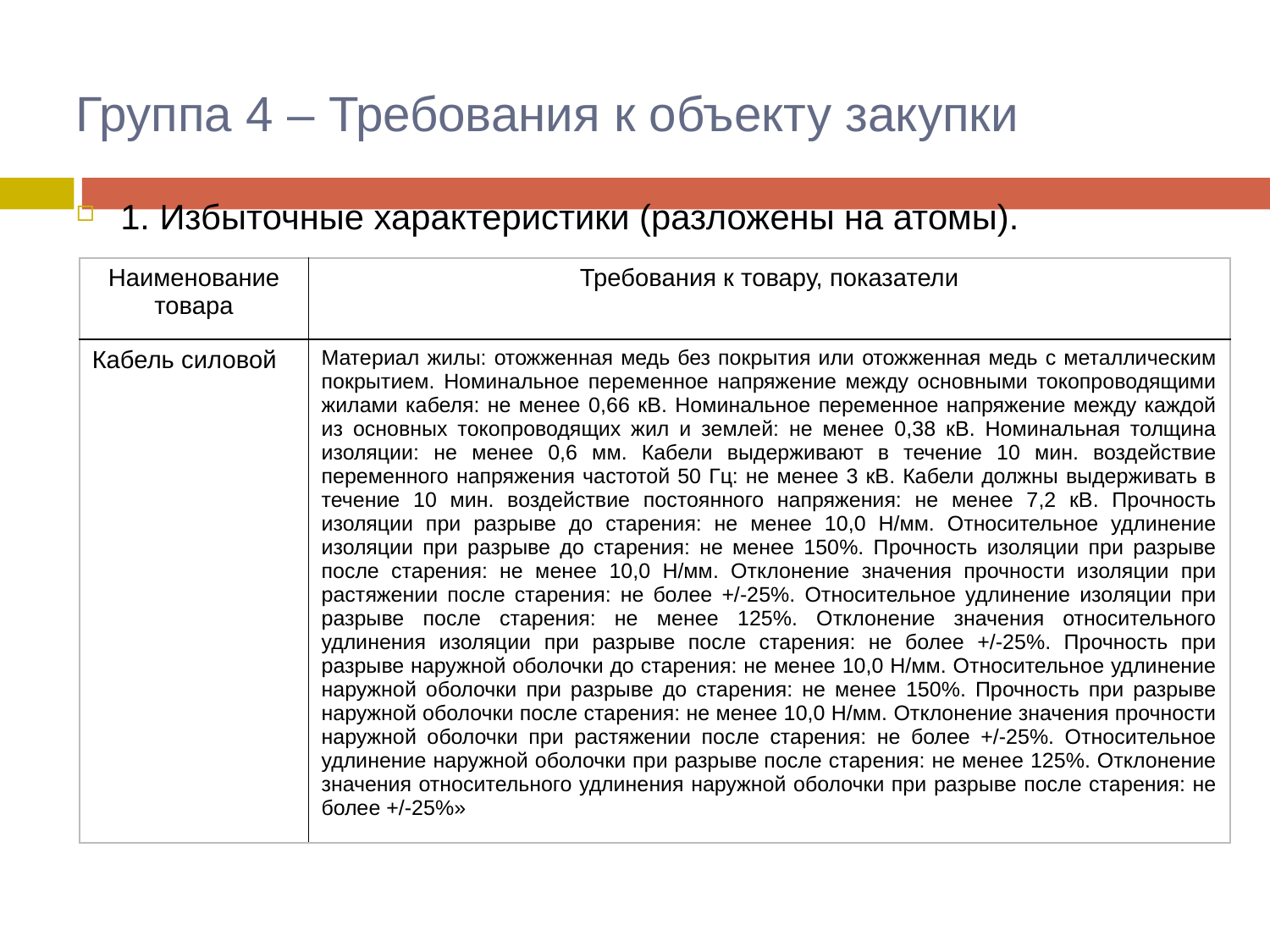

# Группа 4 – Требования к объекту закупки

1. Избыточные характеристики (разложены на атомы).

| Наименование товара | Требования к товару, показатели |
| --- | --- |
| Кабель силовой | Материал жилы: отожженная медь без покрытия или отожженная медь с металлическим покрытием. Номинальное переменное напряжение между основными токопроводящими жилами кабеля: не менее 0,66 кВ. Номинальное переменное напряжение между каждой из основных токопроводящих жил и землей: не менее 0,38 кВ. Номинальная толщина изоляции: не менее 0,6 мм. Кабели выдерживают в течение 10 мин. воздействие переменного напряжения частотой 50 Гц: не менее 3 кВ. Кабели должны выдерживать в течение 10 мин. воздействие постоянного напряжения: не менее 7,2 кВ. Прочность изоляции при разрыве до старения: не менее 10,0 Н/мм. Относительное удлинение изоляции при разрыве до старения: не менее 150%. Прочность изоляции при разрыве после старения: не менее 10,0 Н/мм. Отклонение значения прочности изоляции при растяжении после старения: не более +/-25%. Относительное удлинение изоляции при разрыве после старения: не менее 125%. Отклонение значения относительного удлинения изоляции при разрыве после старения: не более +/-25%. Прочность при разрыве наружной оболочки до старения: не менее 10,0 Н/мм. Относительное удлинение наружной оболочки при разрыве до старения: не менее 150%. Прочность при разрыве наружной оболочки после старения: не менее 10,0 Н/мм. Отклонение значения прочности наружной оболочки при растяжении после старения: не более +/-25%. Относительное удлинение наружной оболочки при разрыве после старения: не менее 125%. Отклонение значения относительного удлинения наружной оболочки при разрыве после старения: не более +/-25%» |